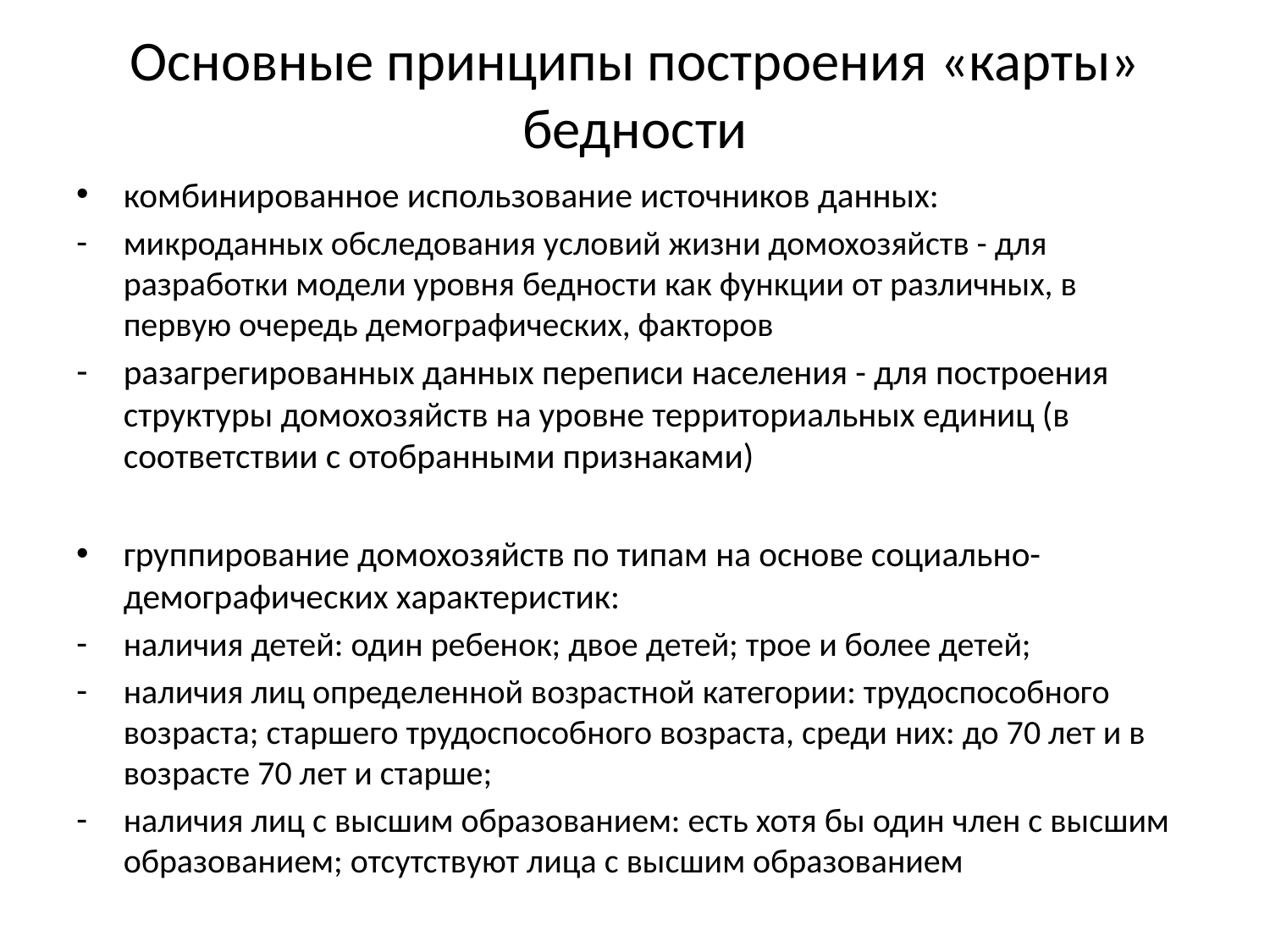

# Основные принципы построения «карты» бедности
комбинированное использование источников данных:
микроданных обследования условий жизни домохозяйств - для разработки модели уровня бедности как функции от различных, в первую очередь демографических, факторов
разагрегированных данных переписи населения - для построения структуры домохозяйств на уровне территориальных единиц (в соответствии с отобранными признаками)

группирование домохозяйств по типам на основе социально-демографических характеристик:
наличия детей: один ребенок; двое детей; трое и более детей;
наличия лиц определенной возрастной категории: трудоспособного возраста; старшего трудоспособного возраста, среди них: до 70 лет и в возрасте 70 лет и старше;
наличия лиц с высшим образованием: есть хотя бы один член с высшим образованием; отсутствуют лица с высшим образованием